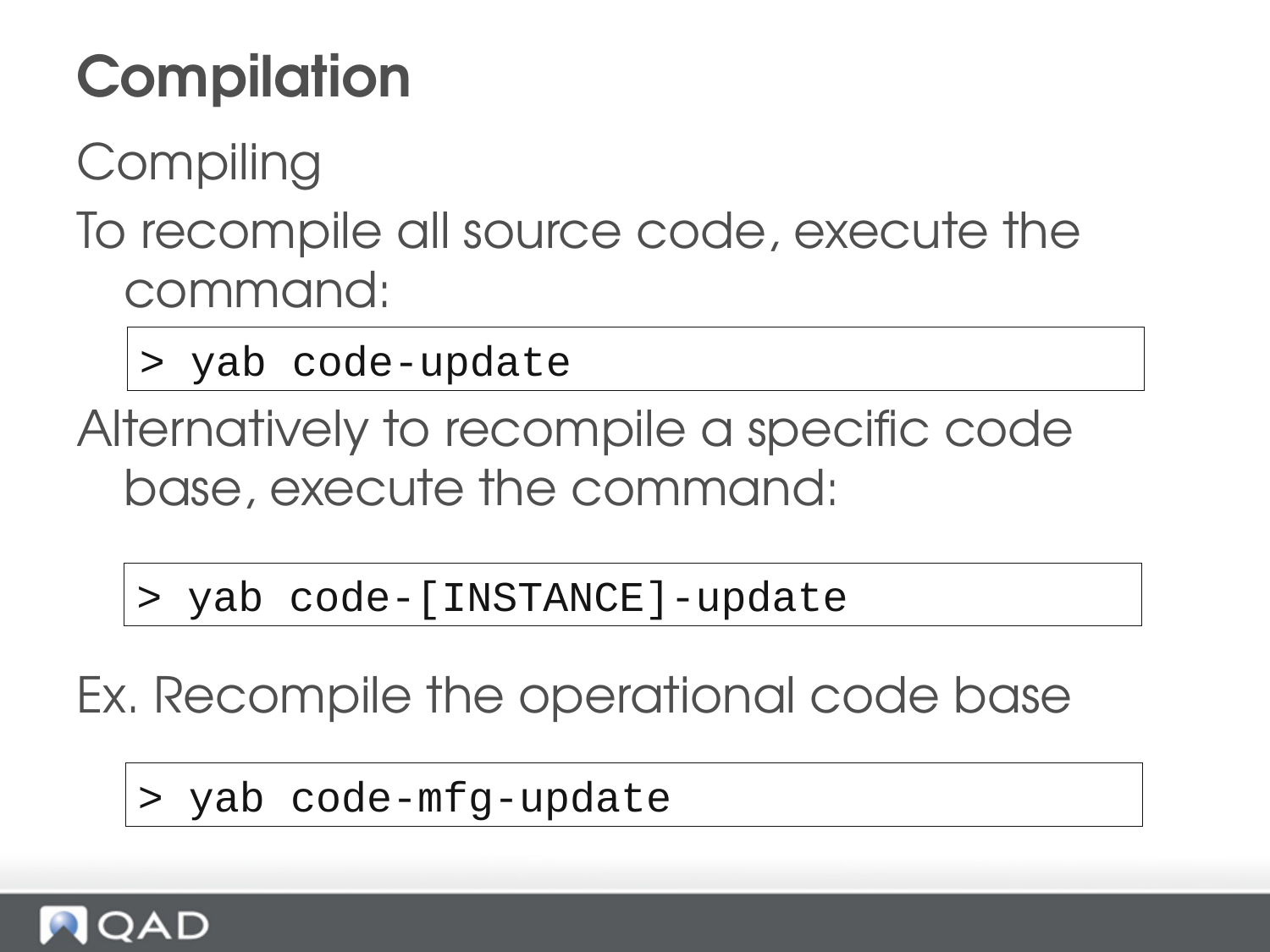

# Compilation
Compiling
To recompile all source code, execute the command:

Alternatively to recompile a specific code base, execute the command:

Ex. Recompile the operational code base
> yab code-update
> yab code-[INSTANCE]-update
> yab code-mfg-update